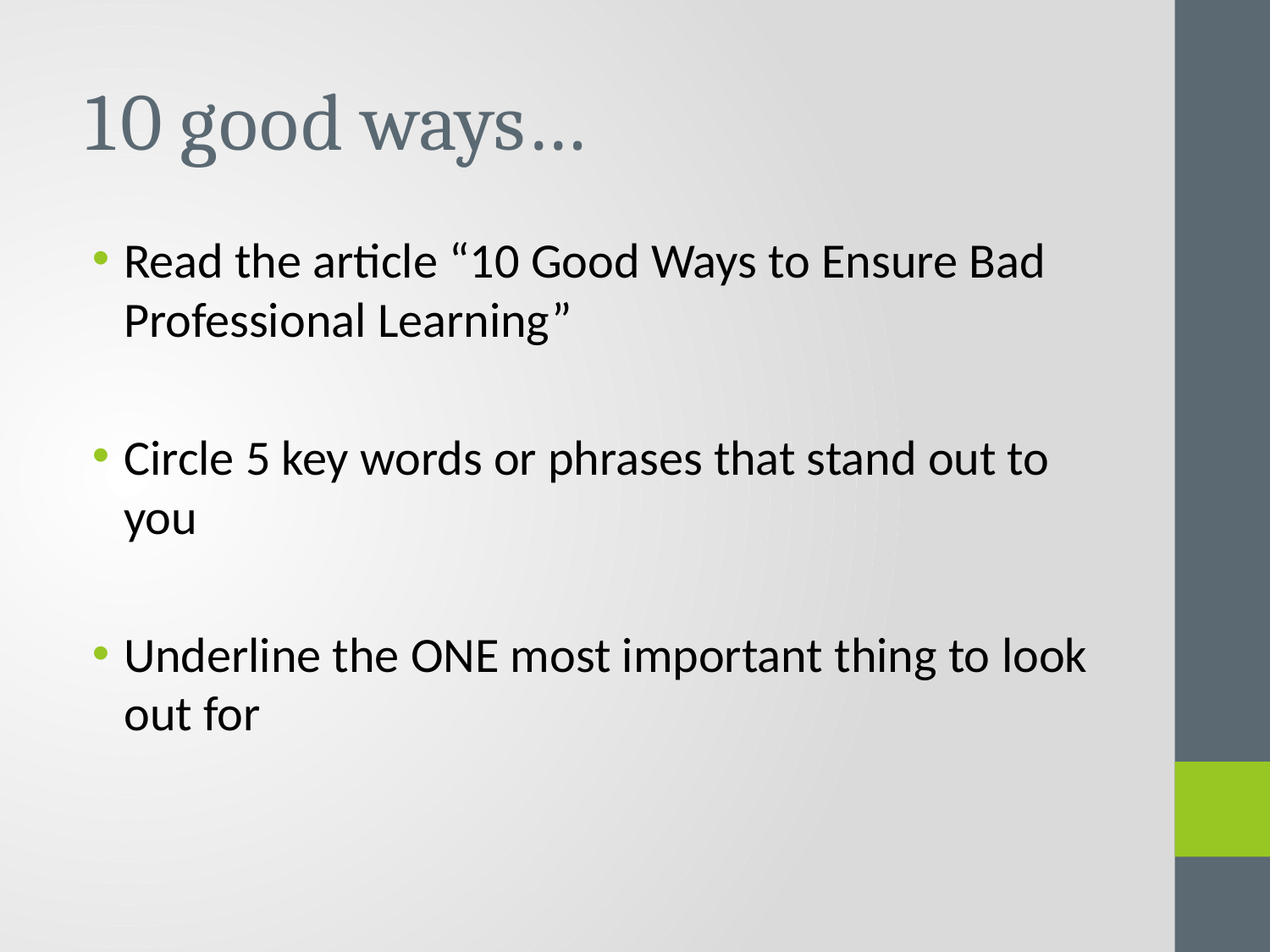

# 10 good ways…
Read the article “10 Good Ways to Ensure Bad Professional Learning”

Circle 5 key words or phrases that stand out to you

Underline the ONE most important thing to look out for